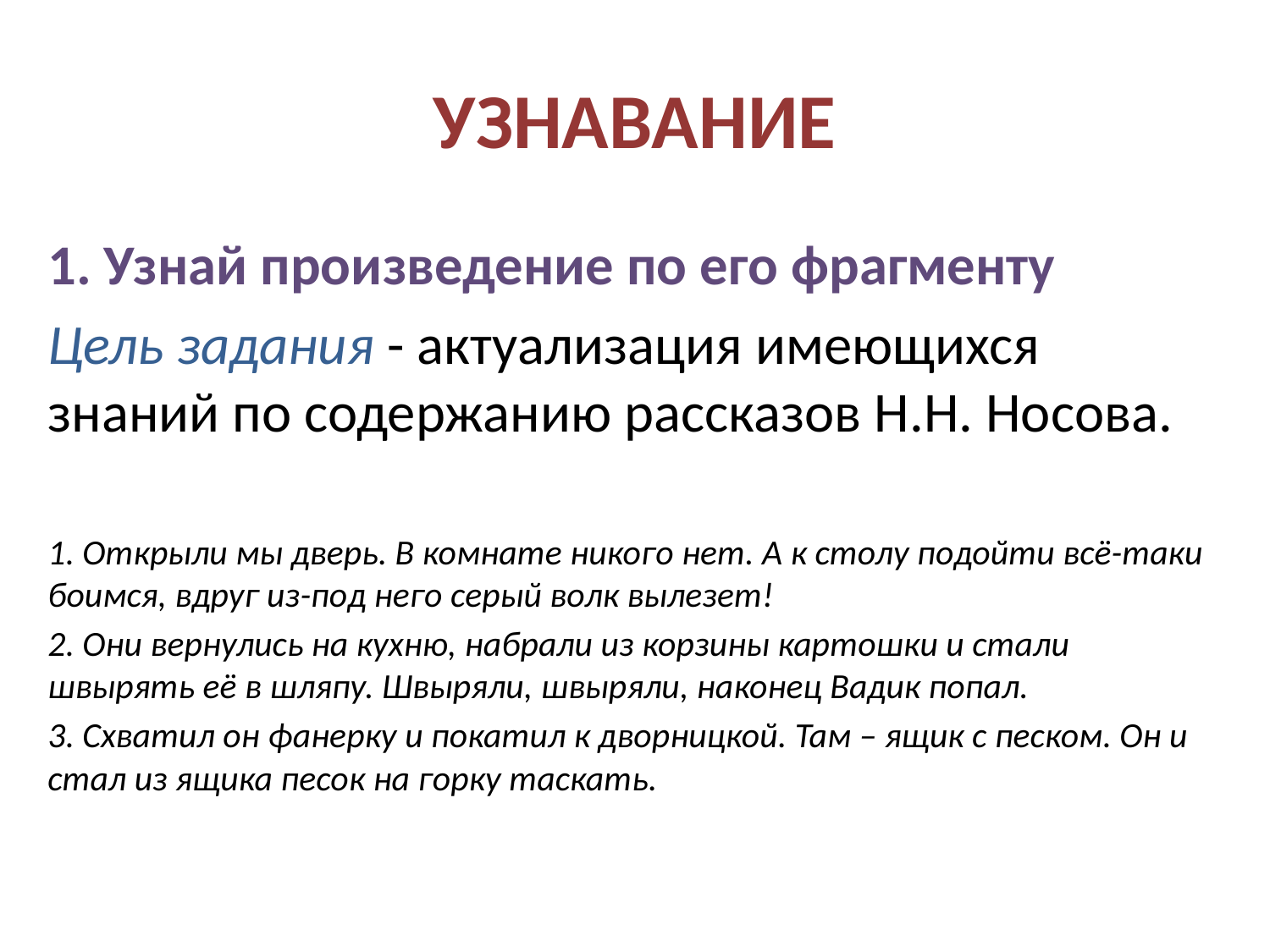

# УЗНАВАНИЕ
1. Узнай произведение по его фрагменту
Цель задания - актуализация имеющихся знаний по содержанию рассказов Н.Н. Носова.

1. Открыли мы дверь. В комнате никого нет. А к столу подойти всё-таки боимся, вдруг из-под него серый волк вылезет!
2. Они вернулись на кухню, набрали из корзины картошки и стали швырять её в шляпу. Швыряли, швыряли, наконец Вадик попал.
3. Схватил он фанерку и покатил к дворницкой. Там – ящик с песком. Он и стал из ящика песок на горку таскать.